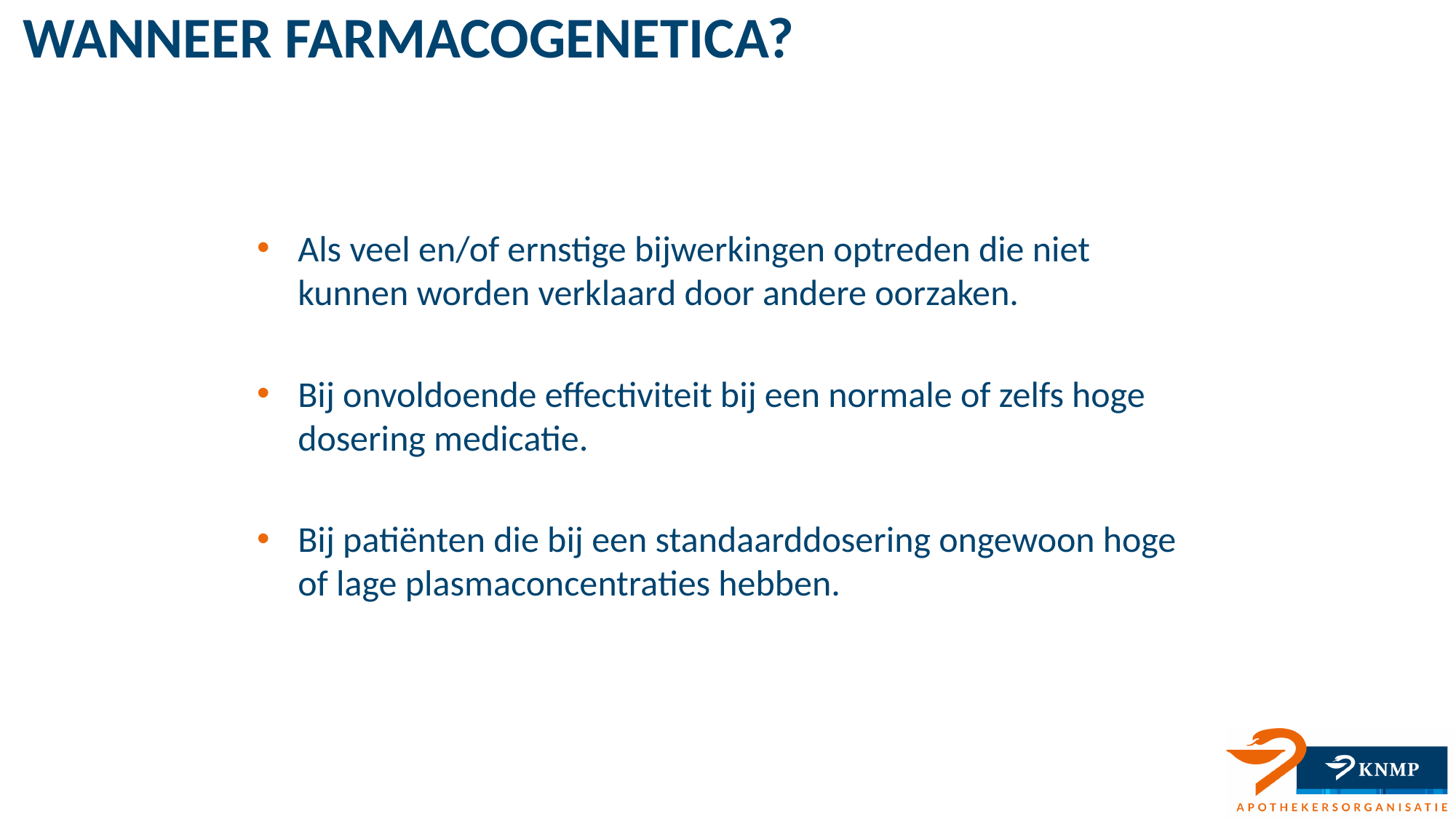

# Wanneer farmacogenetica?

Als veel en/of ernstige bijwerkingen optreden die niet kunnen worden verklaard door andere oorzaken.

Bij onvoldoende effectiviteit bij een normale of zelfs hoge dosering medicatie.

Bij patiënten die bij een standaarddosering ongewoon hoge of lage plasmaconcentraties hebben.